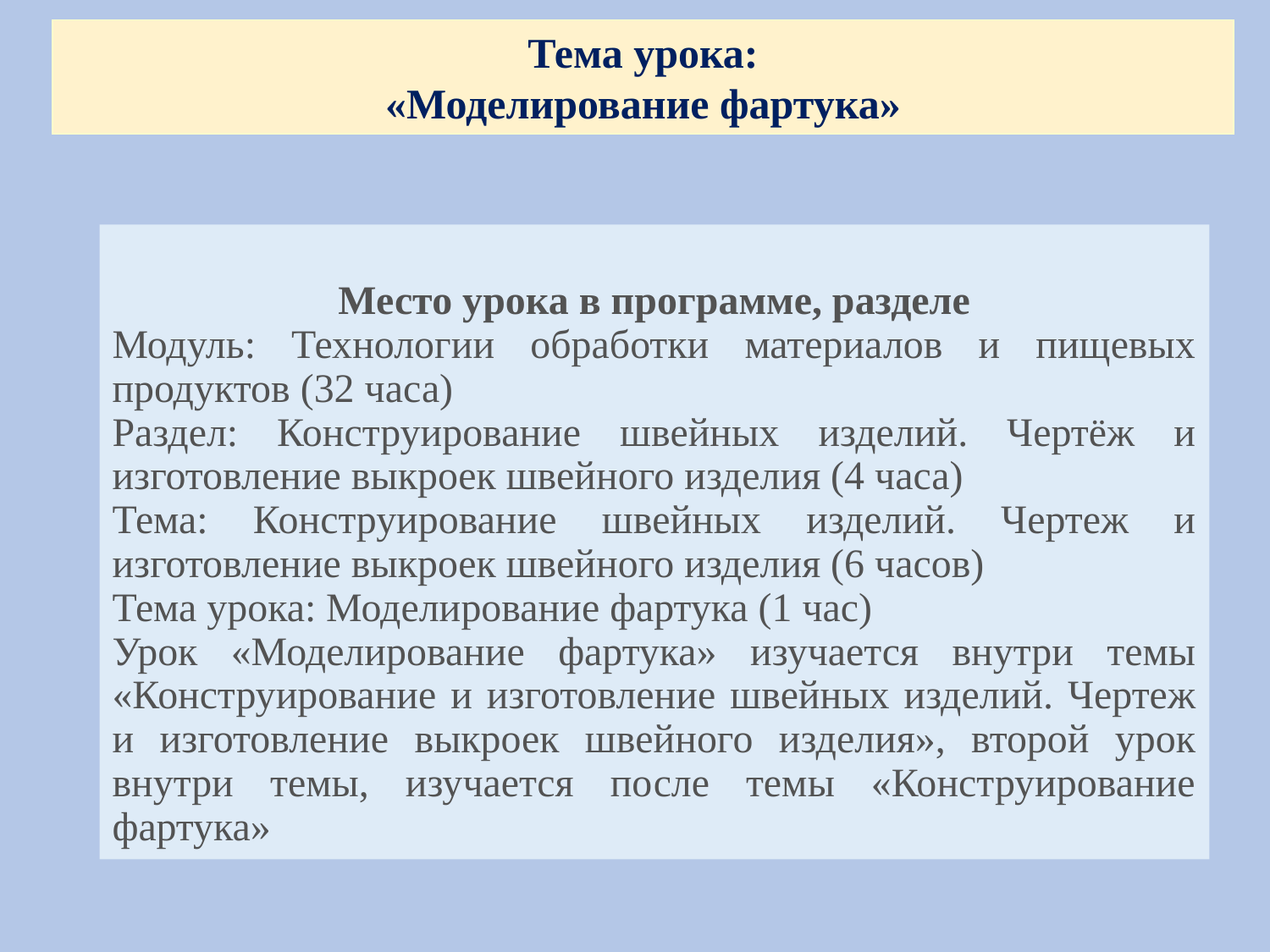

Тема урока:
«Моделирование фартука»

Место урока в программе, разделе
Модуль: Технологии обработки материалов и пищевых продуктов (32 часа)
Раздел: Конструирование швейных изделий. Чертёж и изготовление выкроек швейного изделия (4 часа)
Тема: Конструирование швейных изделий. Чертеж и изготовление выкроек швейного изделия (6 часов)
Тема урока: Моделирование фартука (1 час)
Урок «Моделирование фартука» изучается внутри темы «Конструирование и изготовление швейных изделий. Чертеж и изготовление выкроек швейного изделия», второй урок внутри темы, изучается после темы «Конструирование фартука»